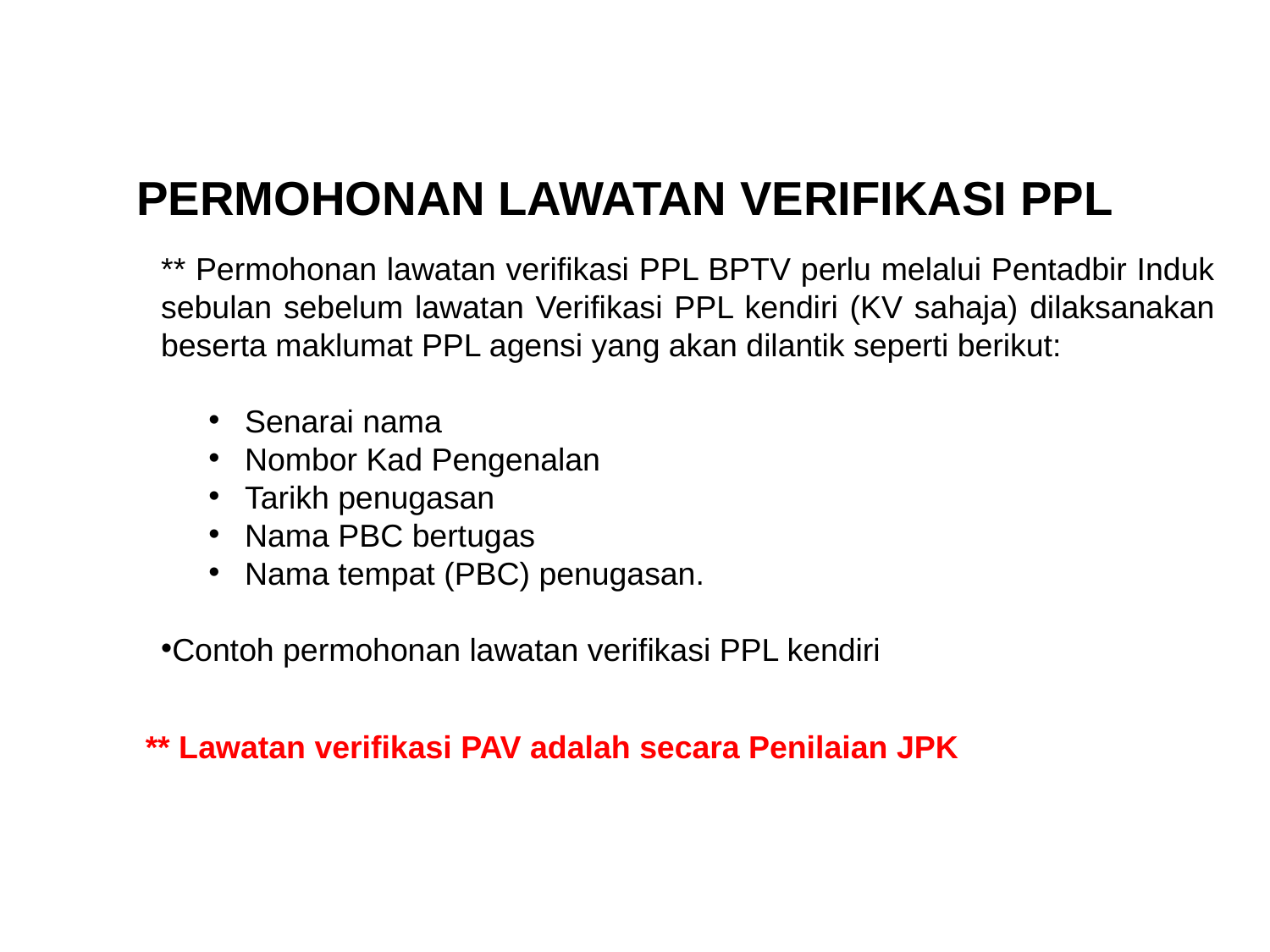

# PERMOHONAN LAWATAN VERIFIKASI PPL
** Permohonan lawatan verifikasi PPL BPTV perlu melalui Pentadbir Induk sebulan sebelum lawatan Verifikasi PPL kendiri (KV sahaja) dilaksanakan beserta maklumat PPL agensi yang akan dilantik seperti berikut:

Senarai nama
Nombor Kad Pengenalan
Tarikh penugasan
Nama PBC bertugas
Nama tempat (PBC) penugasan.

Contoh permohonan lawatan verifikasi PPL kendiri
** Lawatan verifikasi PAV adalah secara Penilaian JPK